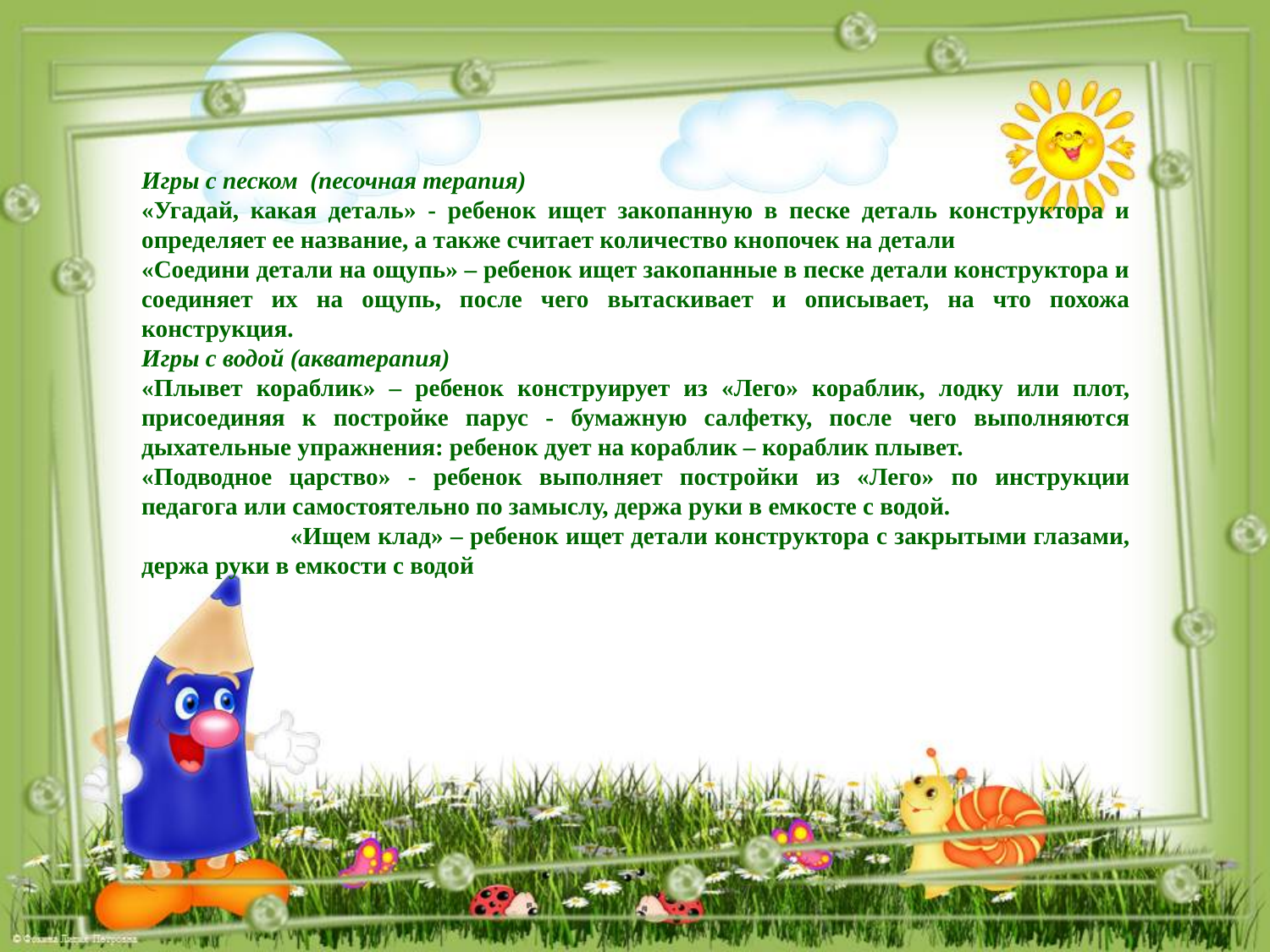

Игры с песком  (песочная терапия)
«Угадай, какая деталь» - ребенок ищет закопанную в песке деталь конструктора и определяет ее название, а также считает количество кнопочек на детали
«Соедини детали на ощупь» – ребенок ищет закопанные в песке детали конструктора и соединяет их на ощупь, после чего вытаскивает и описывает, на что похожа конструкция.
Игры с водой (акватерапия)
«Плывет кораблик» – ребенок конструирует из «Лего» кораблик, лодку или плот, присоединяя к постройке парус - бумажную салфетку, после чего выполняются дыхательные упражнения: ребенок дует на кораблик – кораблик плывет.
«Подводное царство» - ребенок выполняет постройки из «Лего» по инструкции педагога или самостоятельно по замыслу, держа руки в емкосте с водой.
                     «Ищем клад» – ребенок ищет детали конструктора с закрытыми глазами, держа руки в емкости с водой